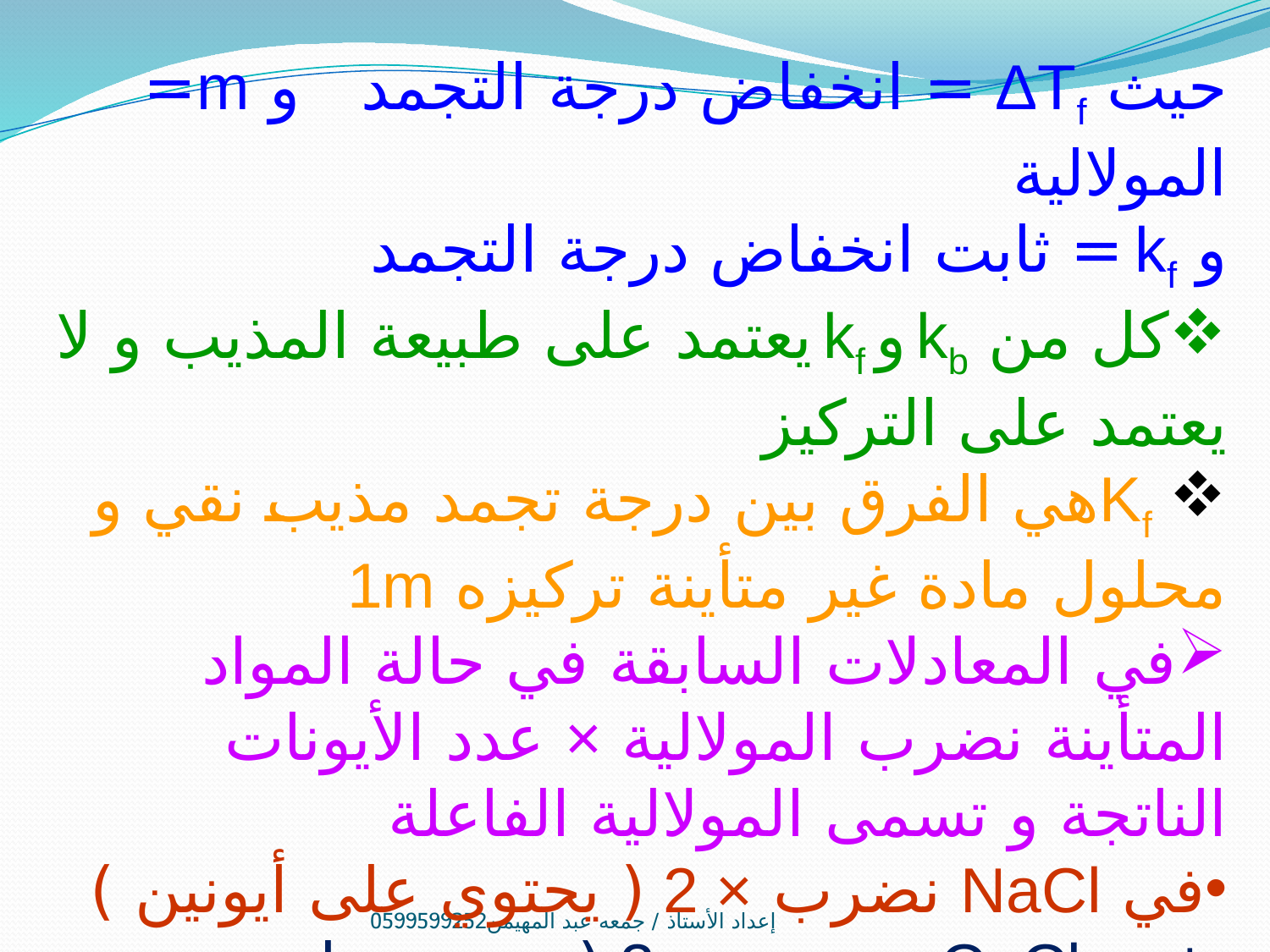

حيث ΔTf = انخفاض درجة التجمد   و m= المولالية
و kf = ثابت انخفاض درجة التجمد
كل من kb و kf يعتمد على طبيعة المذيب و لا يعتمد على التركيز
 Kfهي الفرق بين درجة تجمد مذيب نقي و محلول مادة غير متأينة تركيزه 1m
في المعادلات السابقة في حالة المواد المتأينة نضرب المولالية × عدد الأيونات الناتجة و تسمى المولالية الفاعلة
في NaCl نضرب × 2 ( يحتوي على أيونين )
في CaCl2  نضرب × 3 ( يحتوي على 3أيونات )
إعداد الأستاذ / جمعه عبد المهيمن0599599252